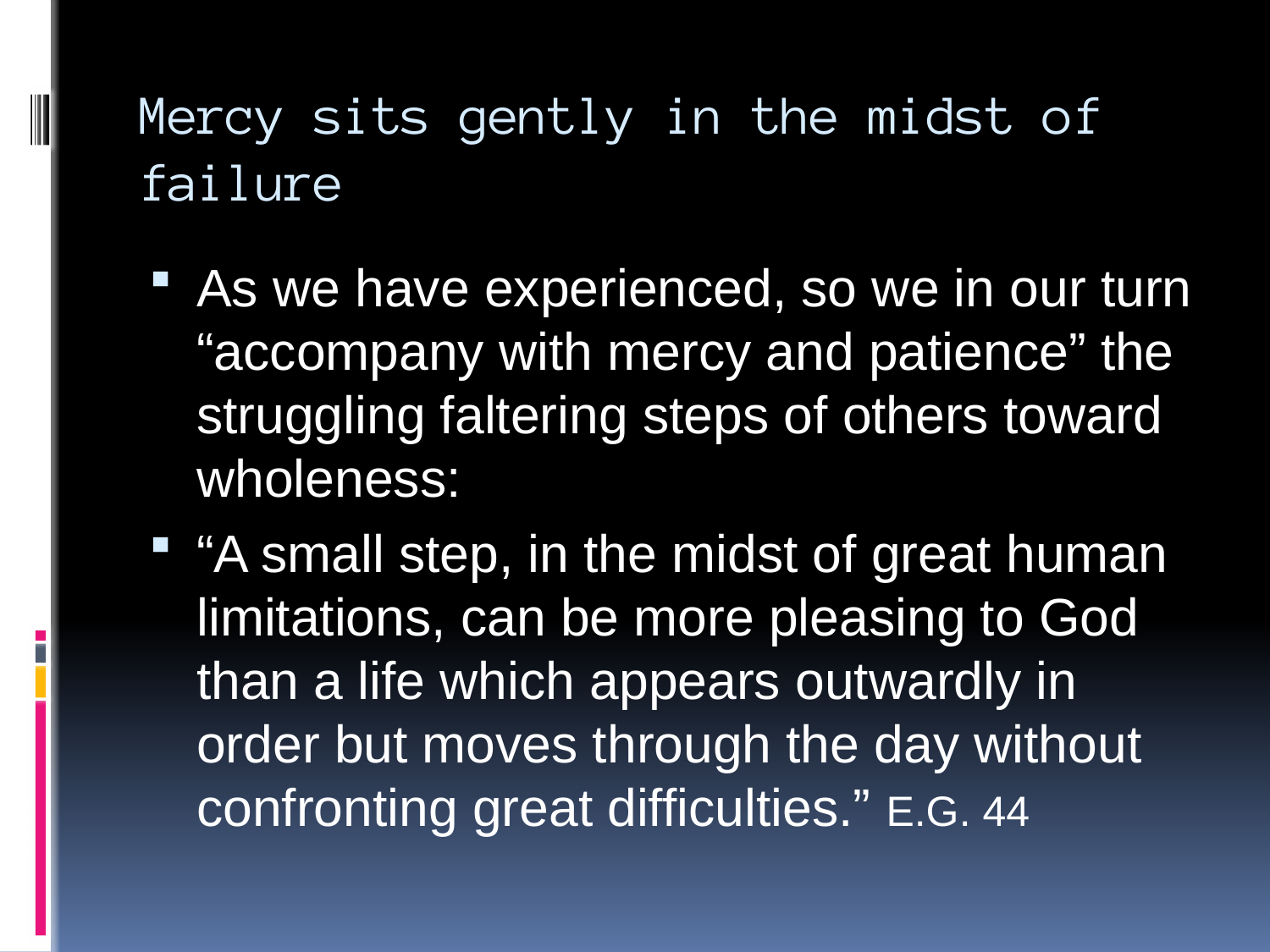

# Mercy sits gently in the midst of failure
As we have experienced, so we in our turn “accompany with mercy and patience” the struggling faltering steps of others toward wholeness:
“A small step, in the midst of great human limitations, can be more pleasing to God than a life which appears outwardly in order but moves through the day without confronting great difficulties.” E.G. 44